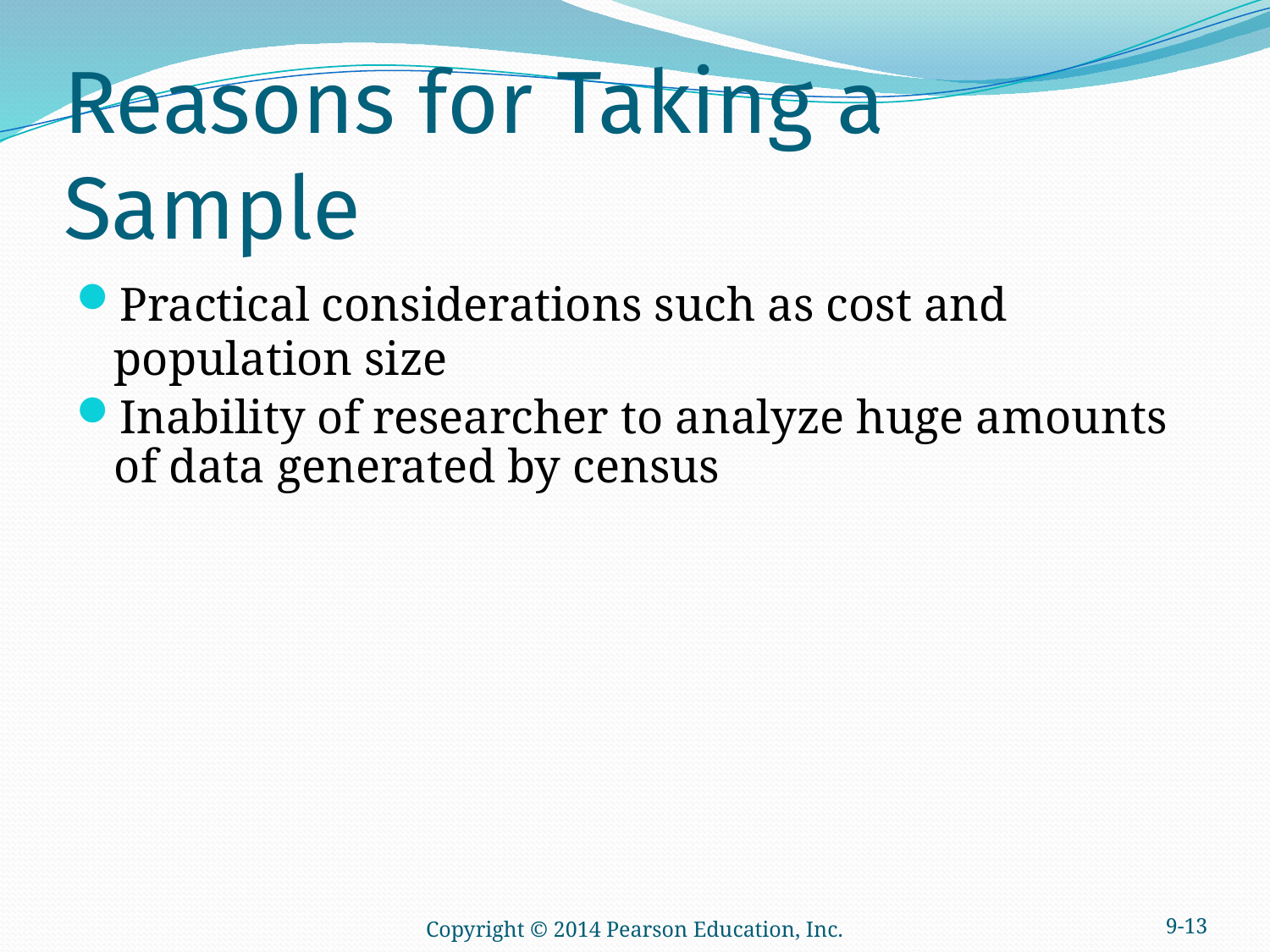

# Reasons for Taking a Sample
Practical considerations such as cost and population size
Inability of researcher to analyze huge amounts of data generated by census